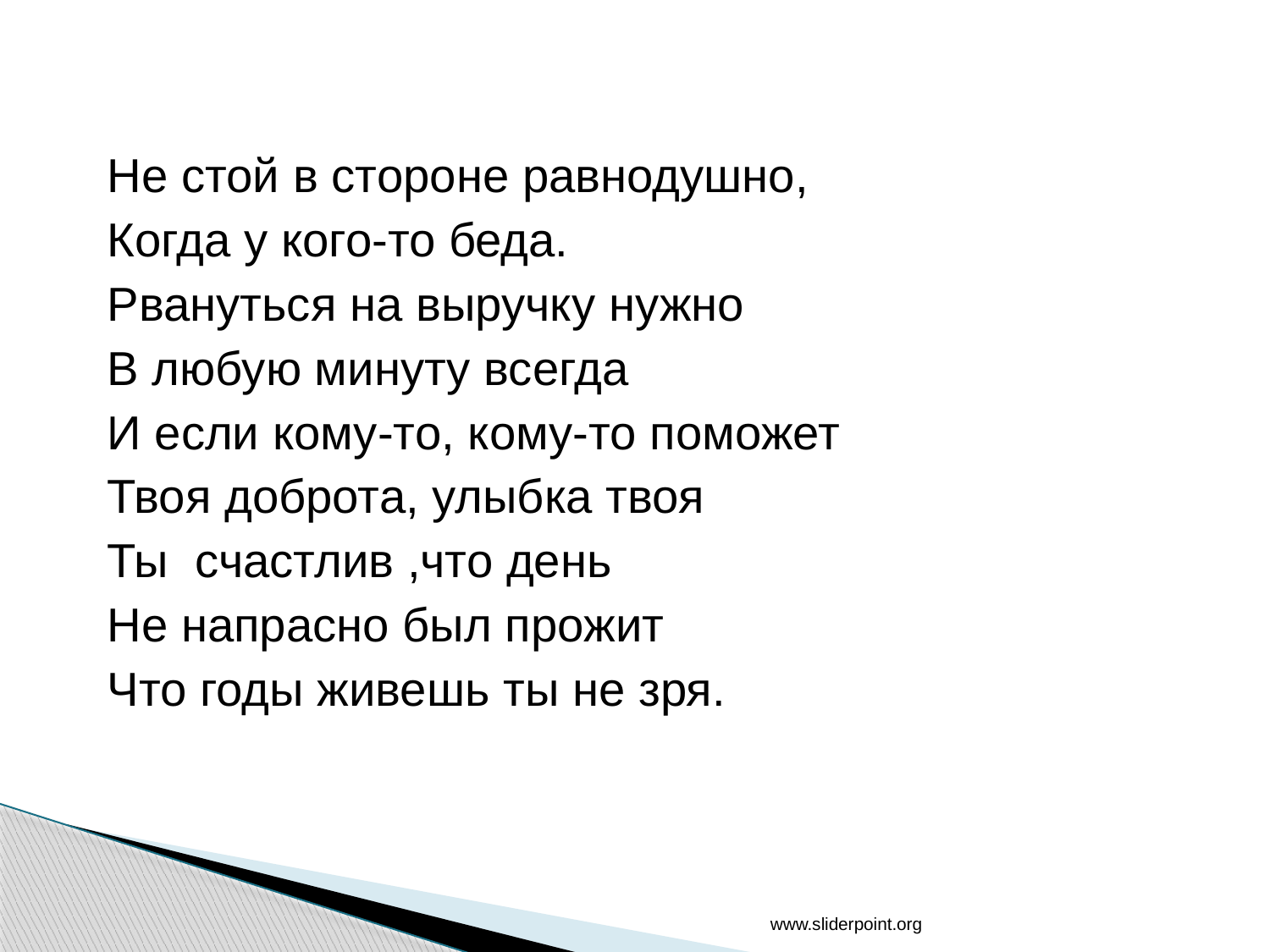

Не стой в стороне равнодушно,
Когда у кого-то беда.
Рвануться на выручку нужно
В любую минуту всегда
И если кому-то, кому-то поможет
Твоя доброта, улыбка твоя
Ты  счастлив ,что день
Не напрасно был прожит
Что годы живешь ты не зря.

www.sliderpoint.org